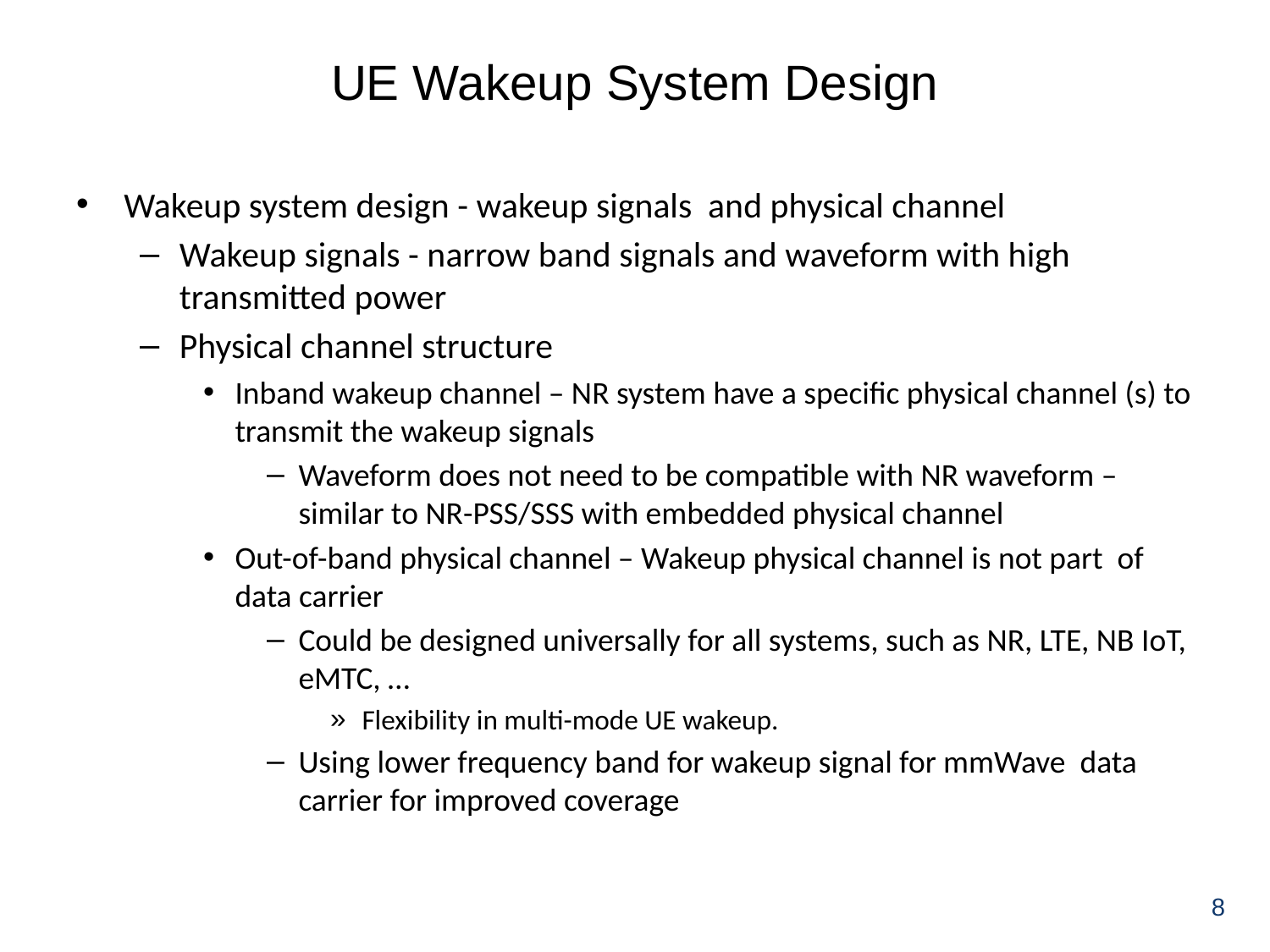

# UE Wakeup System Design
Wakeup system design - wakeup signals  and physical channel
Wakeup signals - narrow band signals and waveform with high transmitted power
Physical channel structure
Inband wakeup channel – NR system have a specific physical channel (s) to transmit the wakeup signals
Waveform does not need to be compatible with NR waveform – similar to NR-PSS/SSS with embedded physical channel
Out-of-band physical channel – Wakeup physical channel is not part  of data carrier
Could be designed universally for all systems, such as NR, LTE, NB IoT, eMTC, …
Flexibility in multi-mode UE wakeup.
Using lower frequency band for wakeup signal for mmWave  data carrier for improved coverage

8